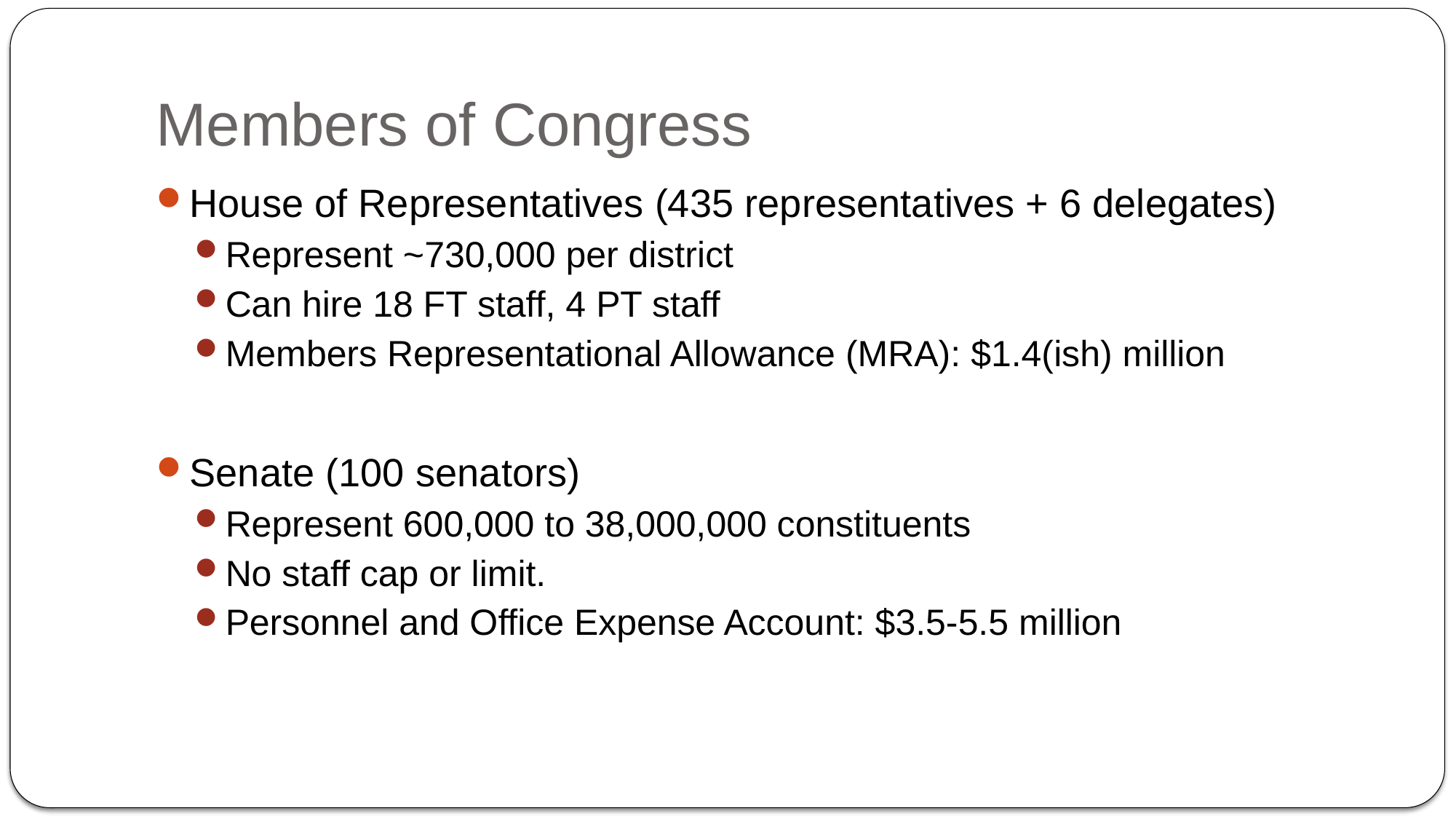

# Members of Congress
House of Representatives (435 representatives + 6 delegates)
Represent ~730,000 per district
Can hire 18 FT staff, 4 PT staff
Members Representational Allowance (MRA): $1.4(ish) million

Senate (100 senators)
Represent 600,000 to 38,000,000 constituents
No staff cap or limit.
Personnel and Office Expense Account: $3.5-5.5 million